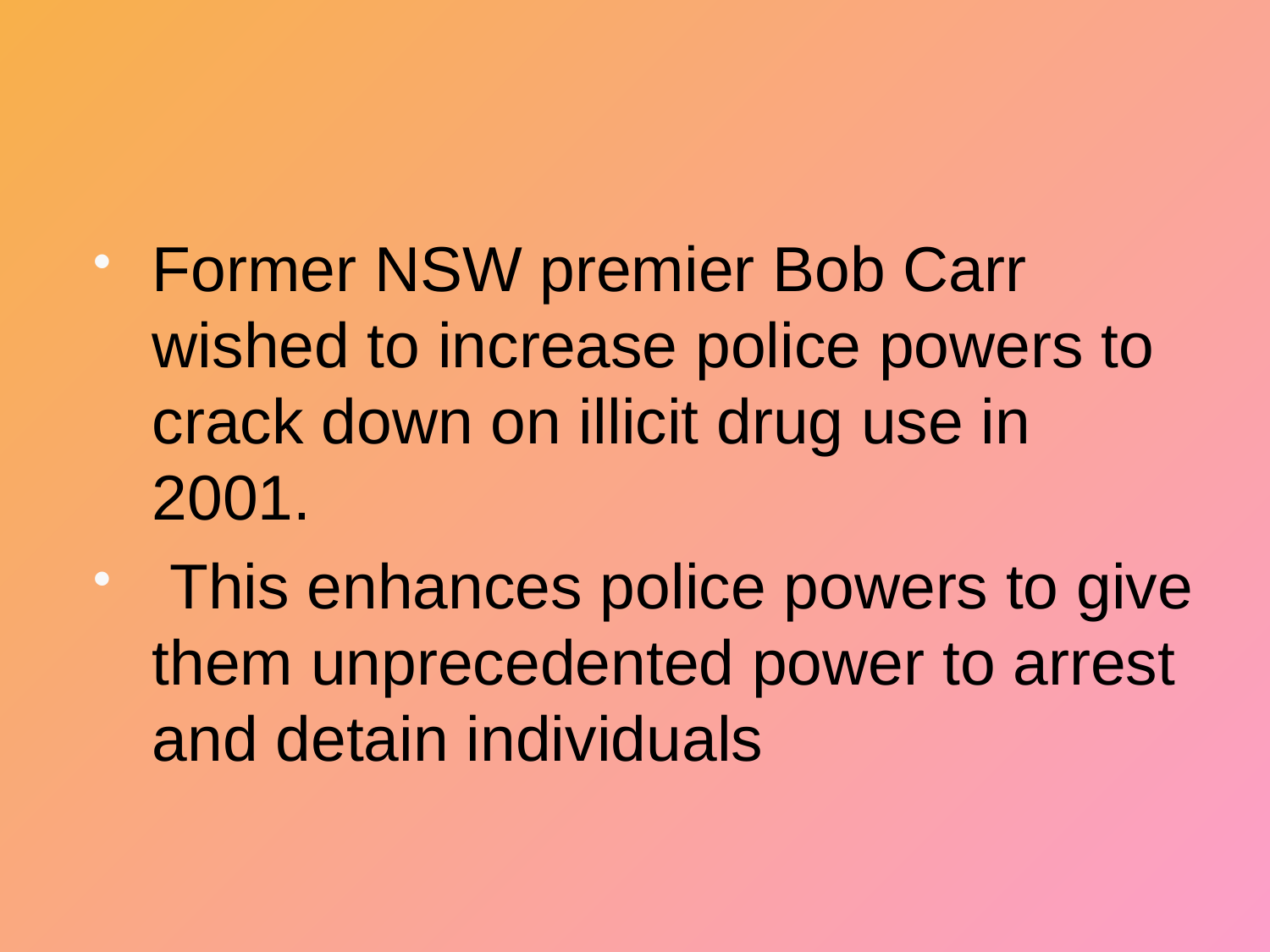

#
Former NSW premier Bob Carr  wished to increase police powers to crack down on illicit drug use in 2001.
 This enhances police powers to give them unprecedented power to arrest and detain individuals